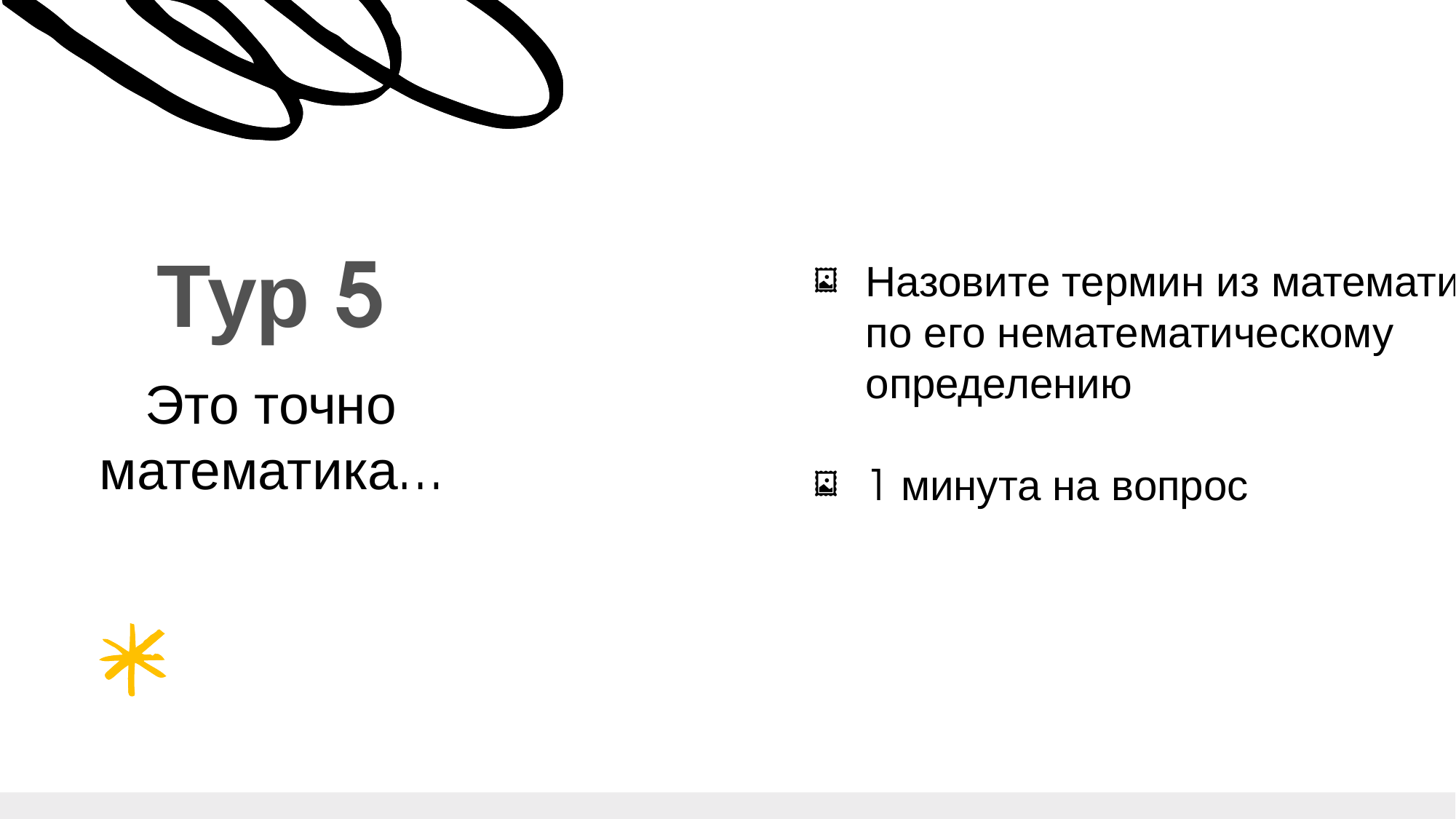

Тур 5
Назовите термин из математики по его нематематическому определению

1 минута на вопрос
Это точно математика…